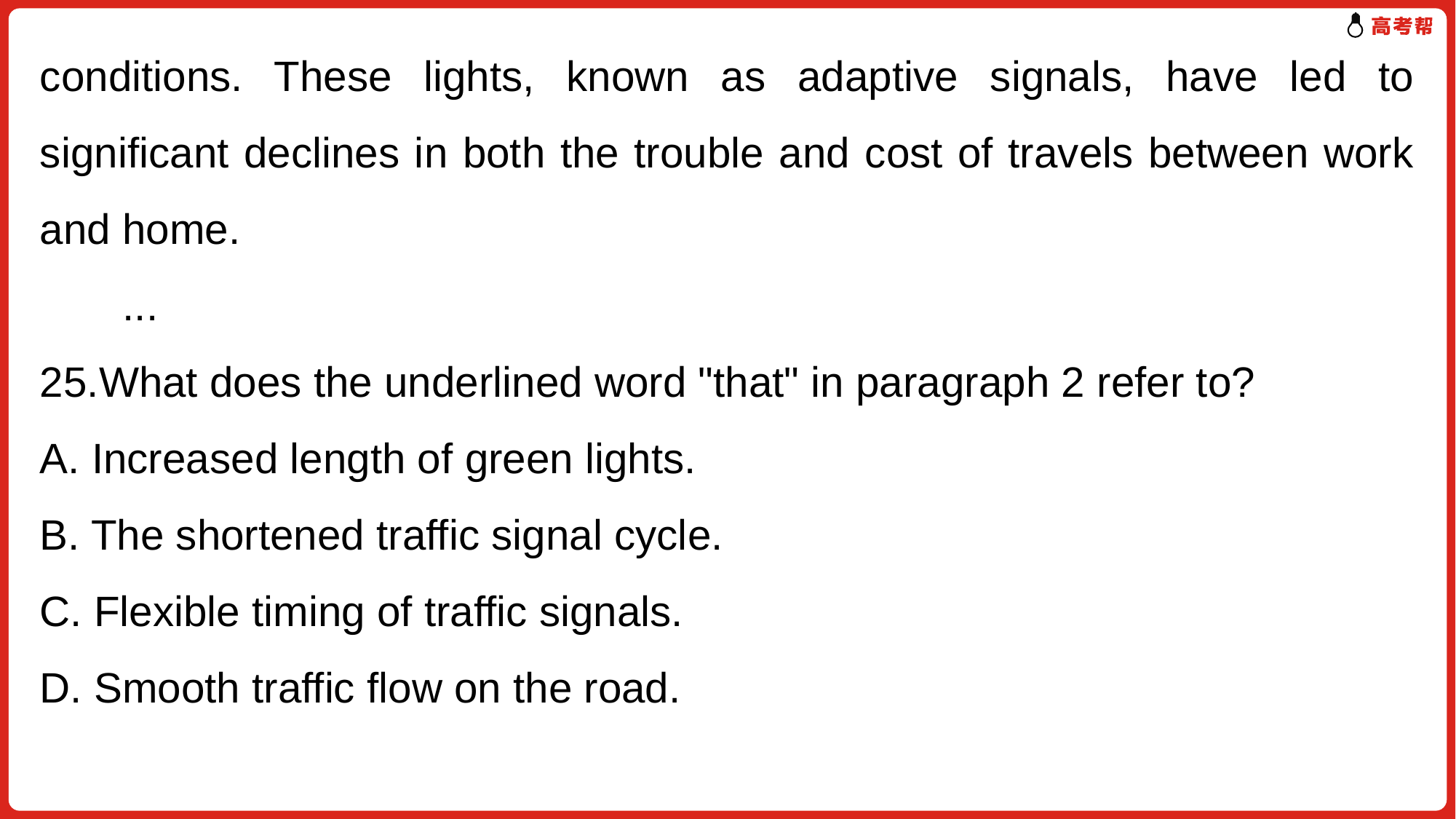

conditions. These lights, known as adaptive signals, have led to significant declines in both the trouble and cost of travels between work and home.
       ...
25.What does the underlined word "that" in paragraph 2 refer to?
A. Increased length of green lights.
B. The shortened traffic signal cycle.
C. Flexible timing of traffic signals.
D. Smooth traffic flow on the road.